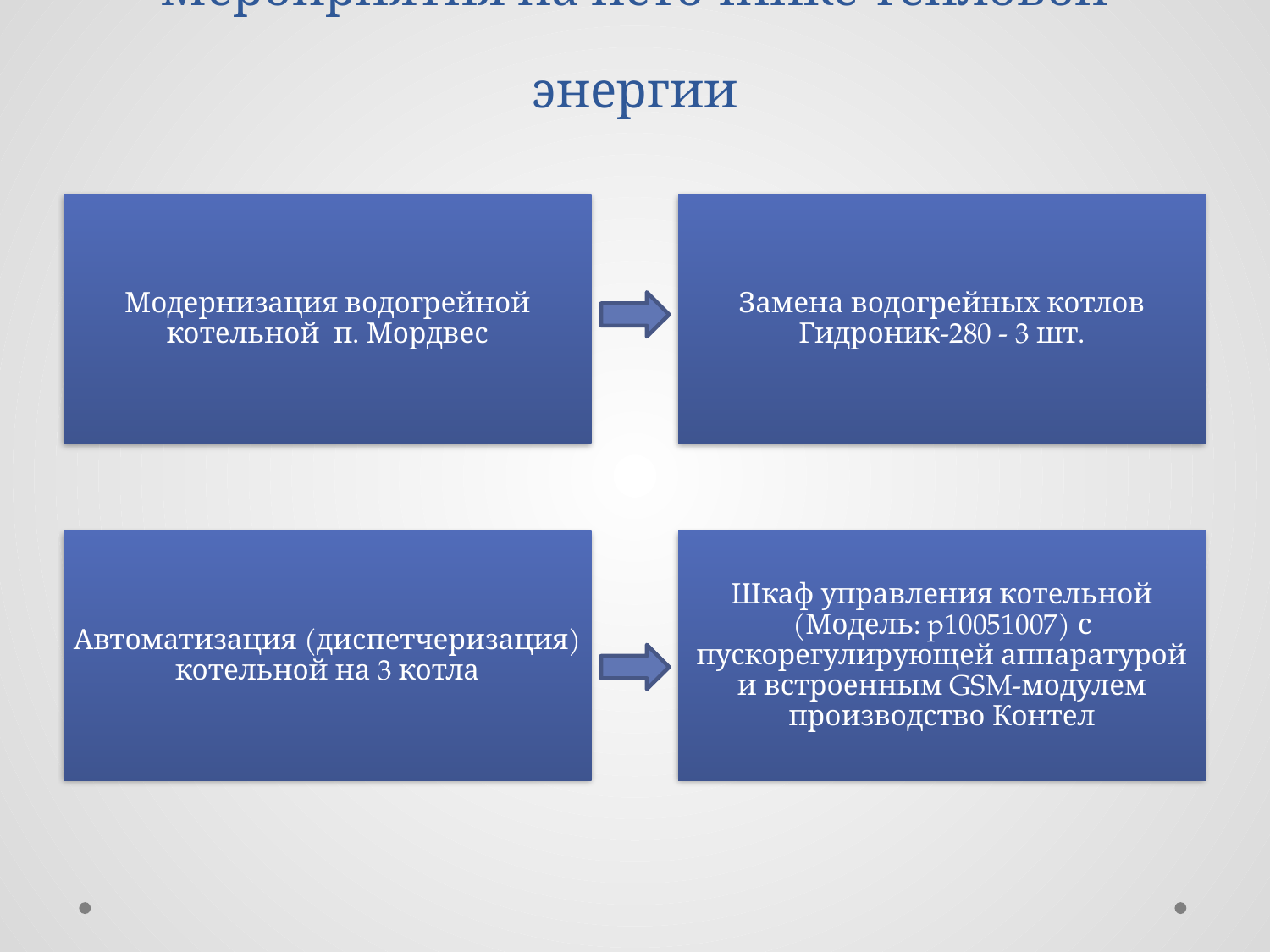

# Мероприятия на источнике тепловой энергии
Модернизация водогрейной котельной  п. Мордвес
Замена водогрейных котлов Гидроник-280 - 3 шт.
Автоматизация (диспетчеризация) котельной на 3 котла
Шкаф управления котельной (Модель: p10051007) с пускорегулирующей аппаратурой и встроенным GSM-модулем производство Контел